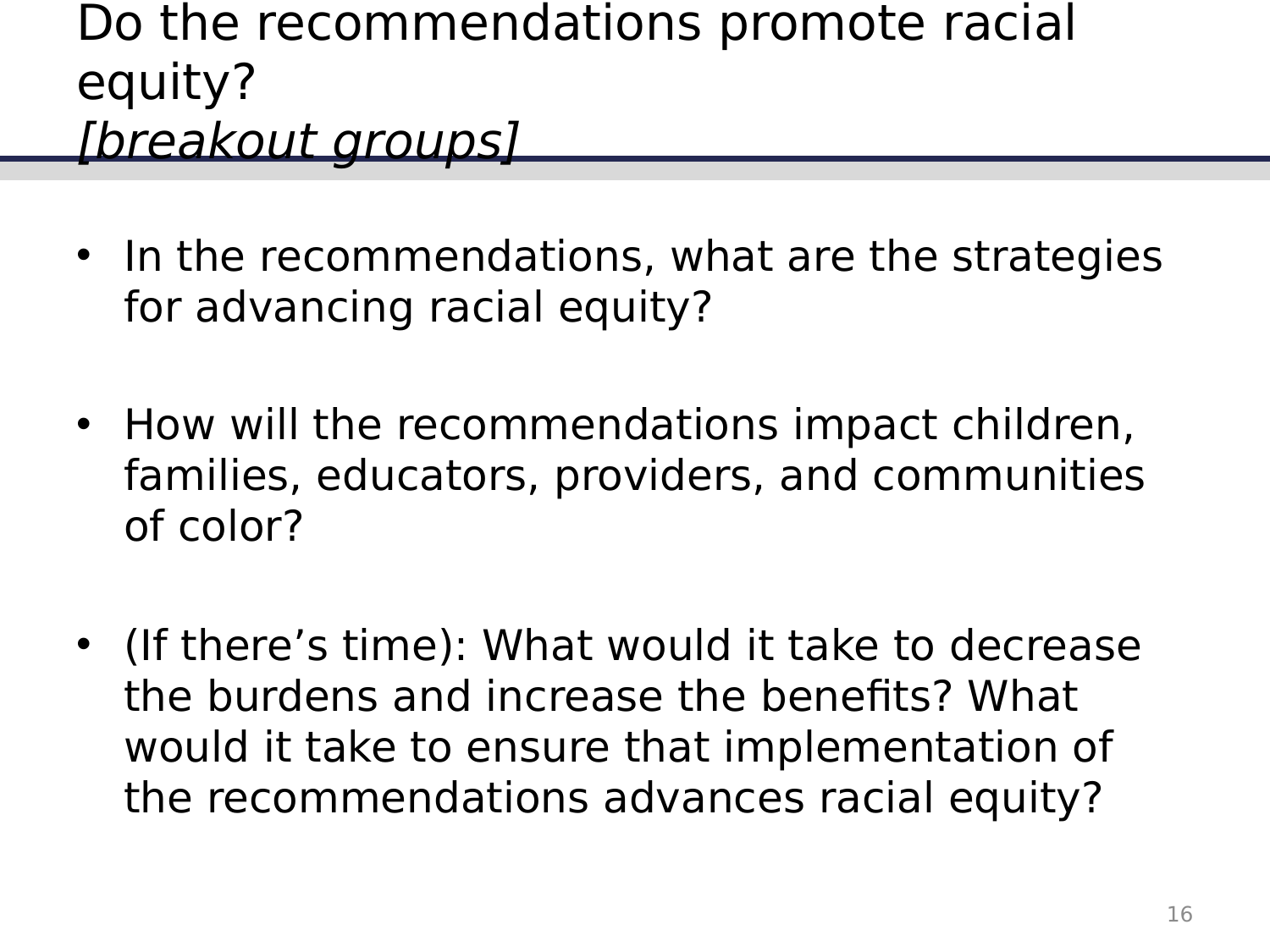

# Do the recommendations promote racial equity? [breakout groups]
In the recommendations, what are the strategies for advancing racial equity?

How will the recommendations impact children, families, educators, providers, and communities of color?

(If there’s time): What would it take to decrease the burdens and increase the benefits? What would it take to ensure that implementation of the recommendations advances racial equity?
16